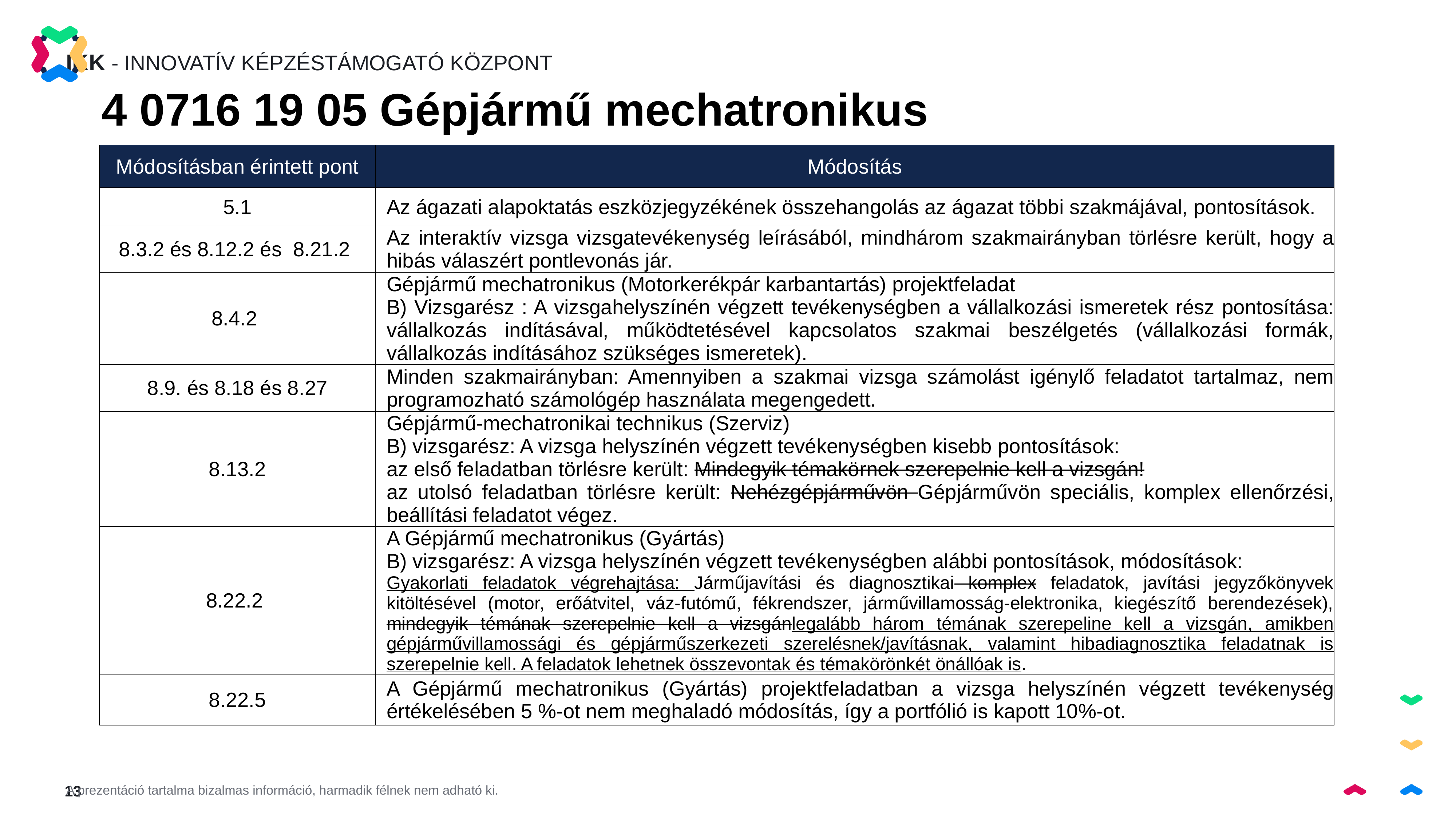

4 0716 19 05 Gépjármű mechatronikus
| Módosításban érintett pont | Módosítás |
| --- | --- |
| 5.1 | Az ágazati alapoktatás eszközjegyzékének összehangolás az ágazat többi szakmájával, pontosítások. |
| 8.3.2 és 8.12.2 és 8.21.2 | Az interaktív vizsga vizsgatevékenység leírásából, mindhárom szakmairányban törlésre került, hogy a hibás válaszért pontlevonás jár. |
| 8.4.2 | Gépjármű mechatronikus (Motorkerékpár karbantartás) projektfeladat B) Vizsgarész : A vizsgahelyszínén végzett tevékenységben a vállalkozási ismeretek rész pontosítása: vállalkozás indításával, működtetésével kapcsolatos szakmai beszélgetés (vállalkozási formák, vállalkozás indításához szükséges ismeretek). |
| 8.9. és 8.18 és 8.27 | Minden szakmairányban: Amennyiben a szakmai vizsga számolást igénylő feladatot tartalmaz, nem programozható számológép használata megengedett. |
| 8.13.2 | Gépjármű-mechatronikai technikus (Szerviz) B) vizsgarész: A vizsga helyszínén végzett tevékenységben kisebb pontosítások: az első feladatban törlésre került: Mindegyik témakörnek szerepelnie kell a vizsgán! az utolsó feladatban törlésre került: Nehézgépjárművön Gépjárművön speciális, komplex ellenőrzési, beállítási feladatot végez. |
| 8.22.2 | A Gépjármű mechatronikus (Gyártás) B) vizsgarész: A vizsga helyszínén végzett tevékenységben alábbi pontosítások, módosítások: Gyakorlati feladatok végrehajtása: Járműjavítási és diagnosztikai komplex feladatok, javítási jegyzőkönyvek kitöltésével (motor, erőátvitel, váz-futómű, fékrendszer, járművillamosság-elektronika, kiegészítő berendezések), mindegyik témának szerepelnie kell a vizsgánlegalább három témának szerepeline kell a vizsgán, amikben gépjárművillamossági és gépjárműszerkezeti szerelésnek/javításnak, valamint hibadiagnosztika feladatnak is szerepelnie kell. A feladatok lehetnek összevontak és témakörönkét önállóak is. |
| 8.22.5 | A Gépjármű mechatronikus (Gyártás) projektfeladatban a vizsga helyszínén végzett tevékenység értékelésében 5 %-ot nem meghaladó módosítás, így a portfólió is kapott 10%-ot. |